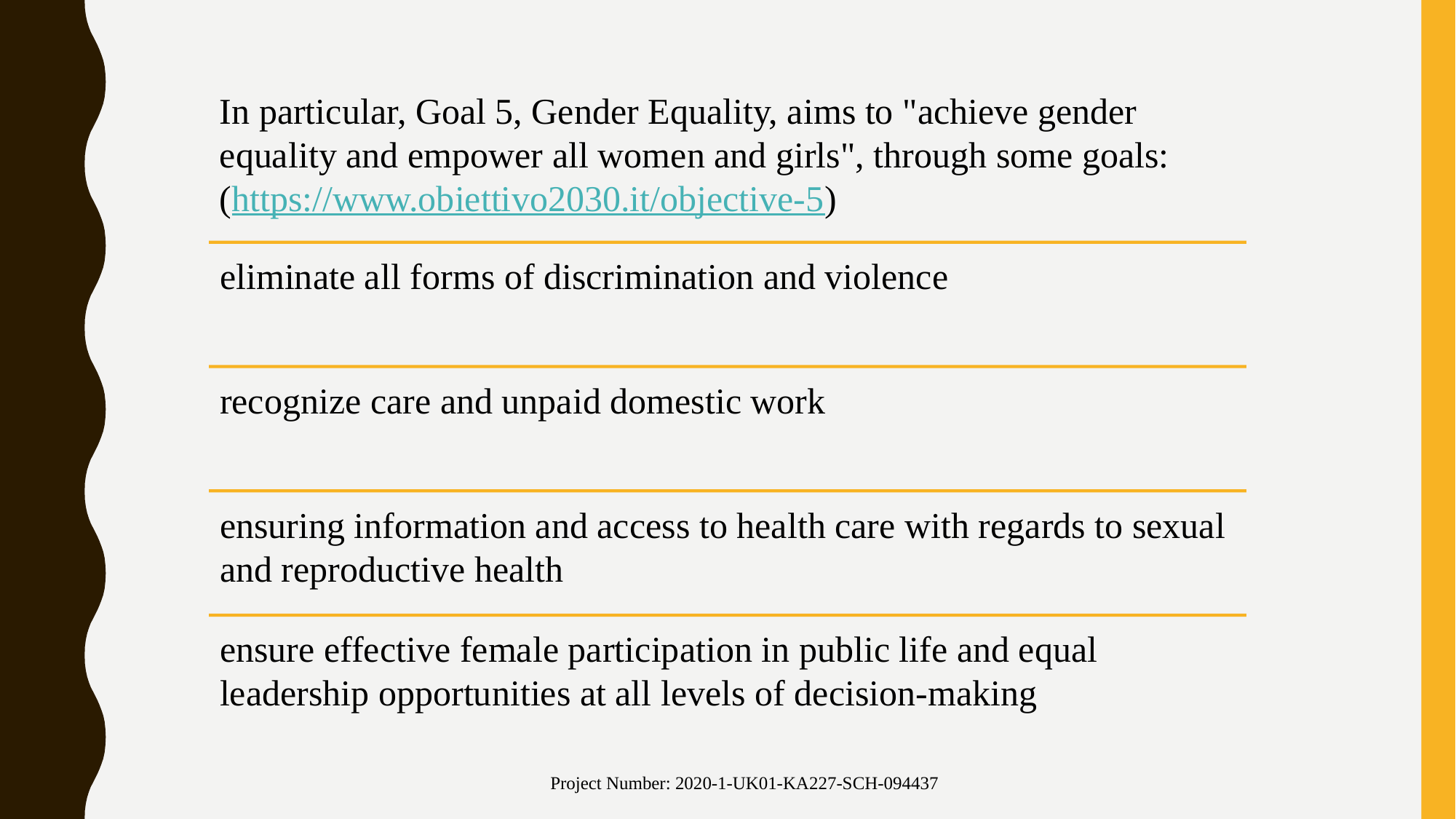

In particular, Goal 5, Gender Equality, aims to "achieve gender equality and empower all women and girls", through some goals:
(https://www.obiettivo2030.it/objective-5)

eliminate all forms of discrimination and violence

recognize care and unpaid domestic work

ensuring information and access to health care with regards to sexual and reproductive health

ensure effective female participation in public life and equal leadership opportunities at all levels of decision-making

Project Number: 2020-1-UK01-KA227-SCH-094437